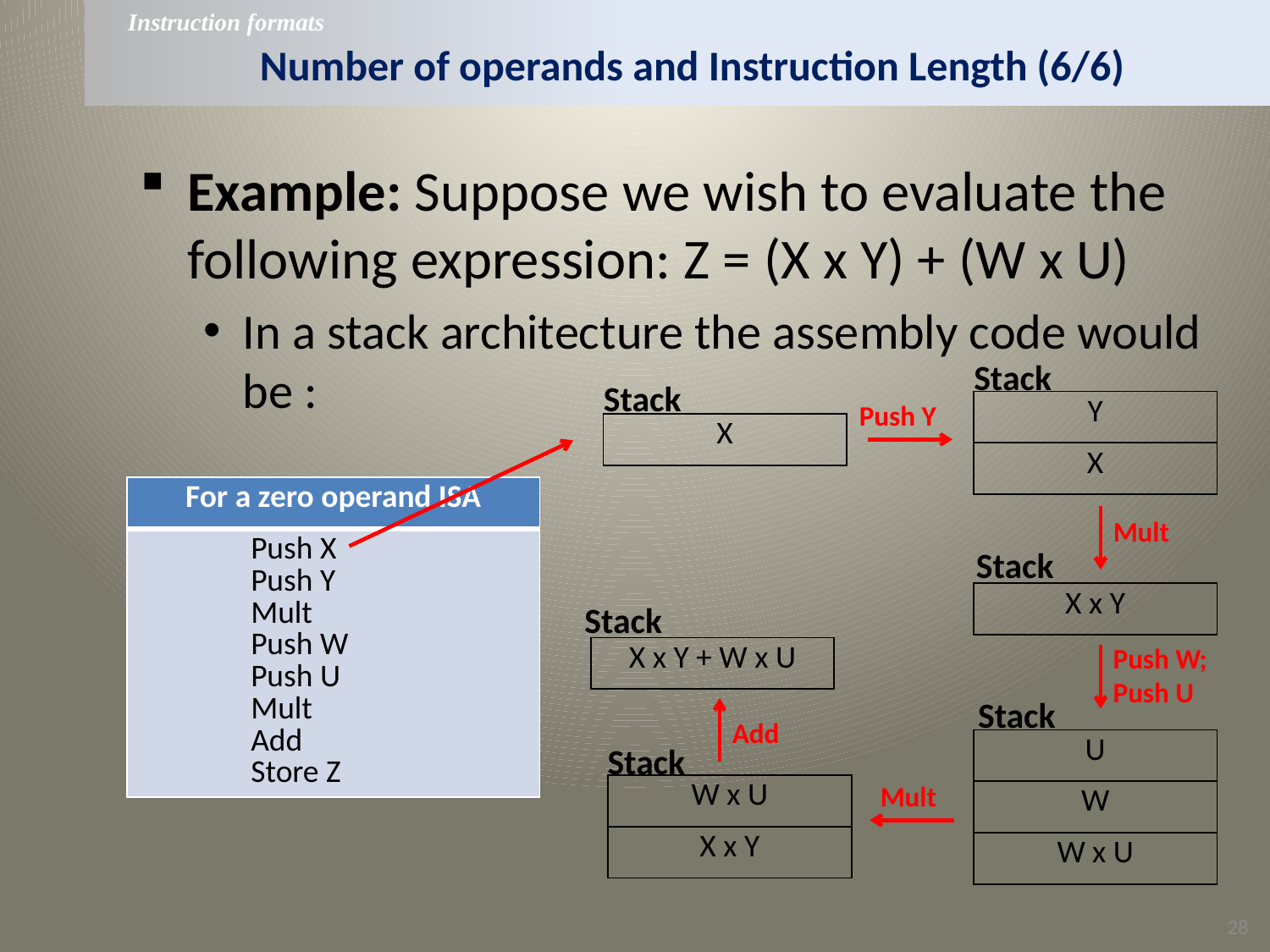

Instruction formats
# Number of operands and Instruction Length (6/6)
Example: Suppose we wish to evaluate the following expression: Z = (X x Y) + (W x U)
In a stack architecture the assembly code would be :
Stack
Stack
Push Y
| Y |
| --- |
| X |
| X |
| --- |
| For a zero operand ISA |
| --- |
| Push X Push Y Mult Push W Push U Mult Add Store Z |
Mult
Stack
| X x Y |
| --- |
Stack
Push W;
Push U
| X x Y + W x U |
| --- |
Stack
Add
| U |
| --- |
| W |
| W x U |
Stack
Mult
| W x U |
| --- |
| X x Y |